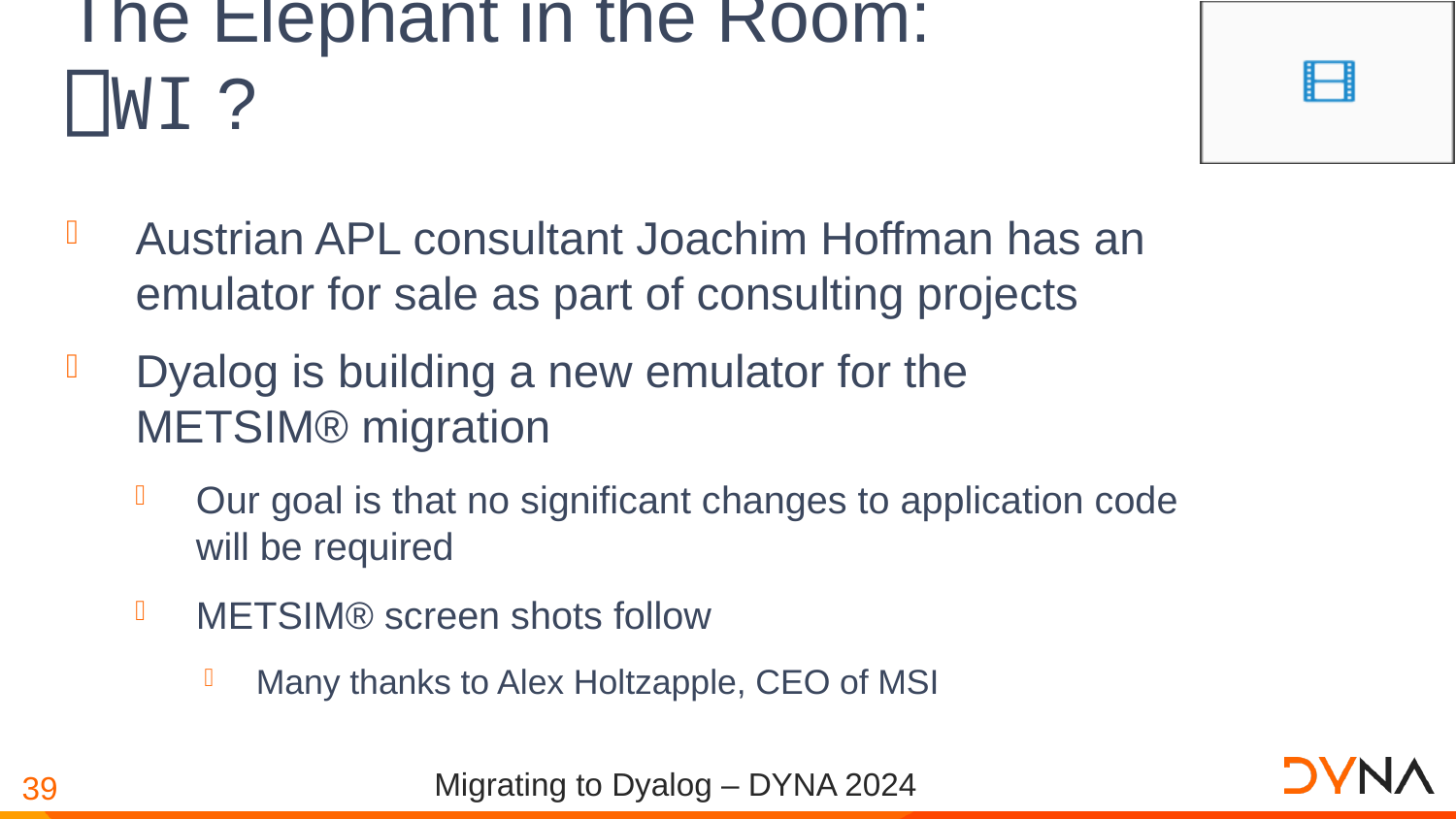

# The Elephant in the Room:  ⎕WI ?
Austrian APL consultant Joachim Hoffman has an emulator for sale as part of consulting projects
Dyalog is building a new emulator for the METSIM® migration
Our goal is that no significant changes to application code will be required
METSIM® screen shots follow
Many thanks to Alex Holtzapple, CEO of MSI